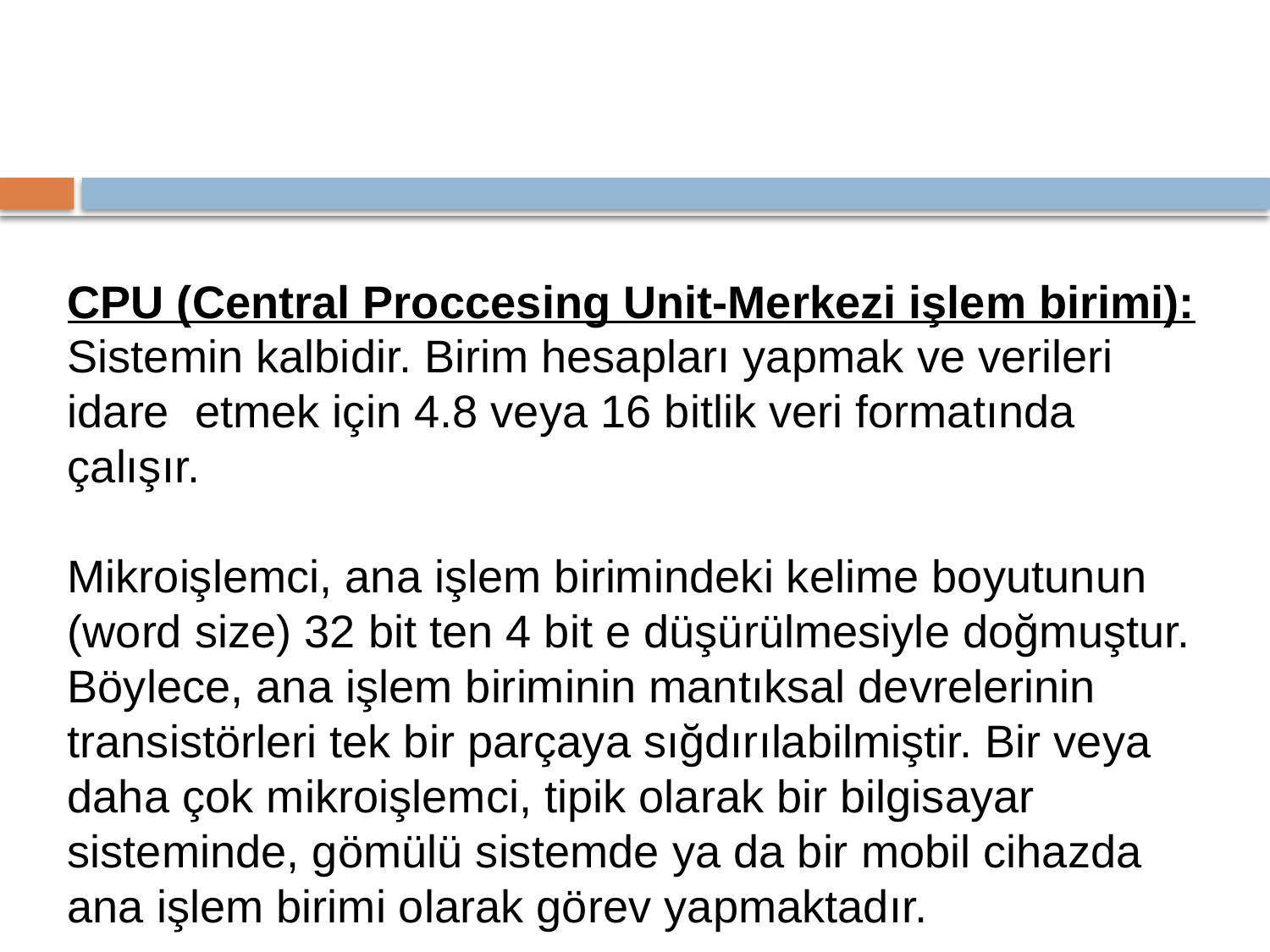

#
CPU (Central Proccesing Unit-Merkezi işlem birimi):
Sistemin kalbidir. Birim hesapları yapmak ve verileri idare  etmek için 4.8 veya 16 bitlik veri formatında çalışır.

Mikroişlemci, ana işlem birimindeki kelime boyutunun (word size) 32 bit ten 4 bit e düşürülmesiyle doğmuştur. Böylece, ana işlem biriminin mantıksal devrelerinin transistörleri tek bir parçaya sığdırılabilmiştir. Bir veya daha çok mikroişlemci, tipik olarak bir bilgisayar sisteminde, gömülü sistemde ya da bir mobil cihazda ana işlem birimi olarak görev yapmaktadır.